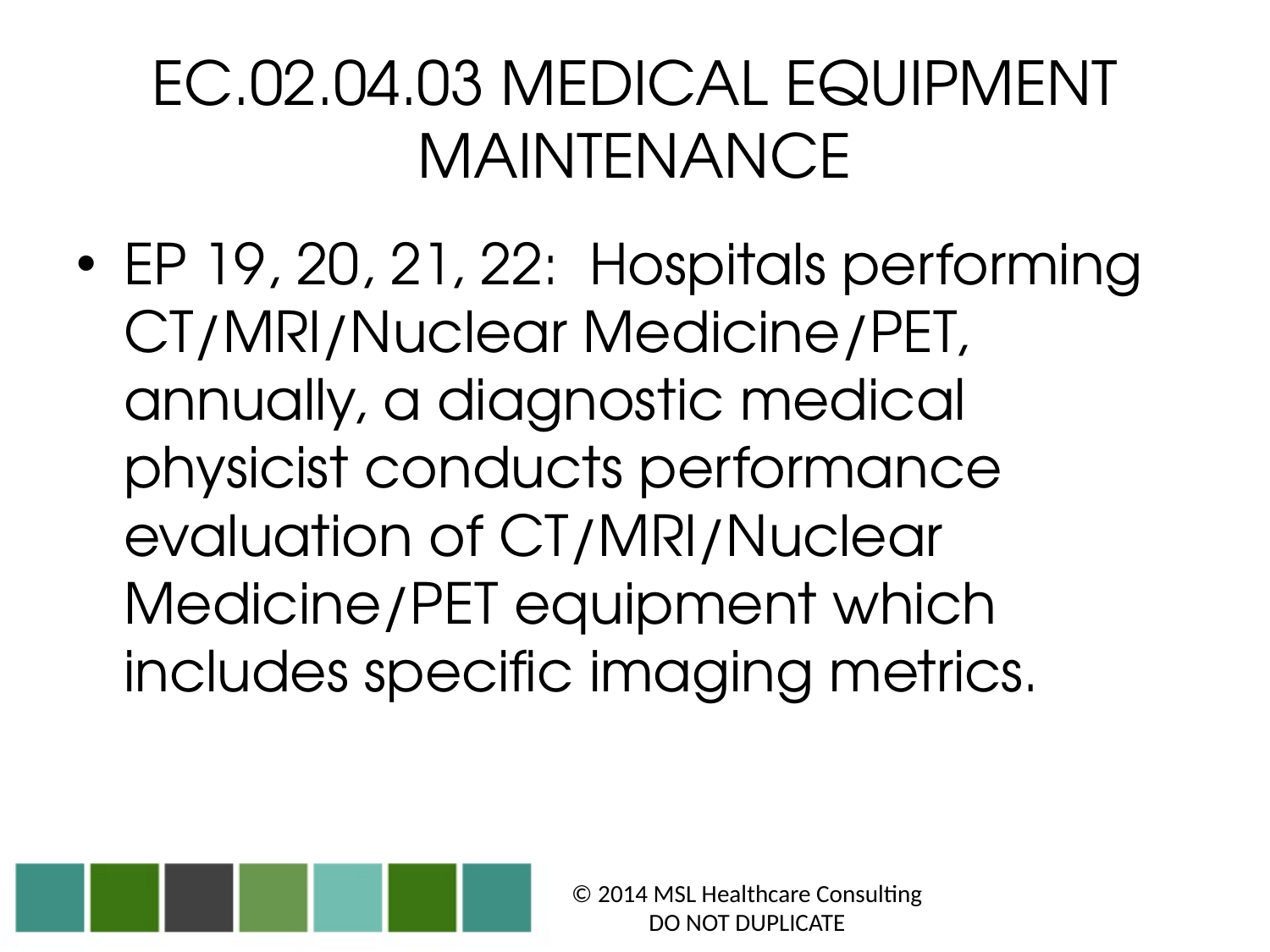

# EC.02.04.03 MEDICAL EQUIPMENT MAINTENANCE
EP 19, 20, 21, 22:  Hospitals performing CT/MRI/Nuclear Medicine/PET, annually, a diagnostic medical physicist conducts performance evaluation of CT/MRI/Nuclear Medicine/PET equipment which includes specific imaging metrics.
© 2014 MSL Healthcare Consulting
DO NOT DUPLICATE